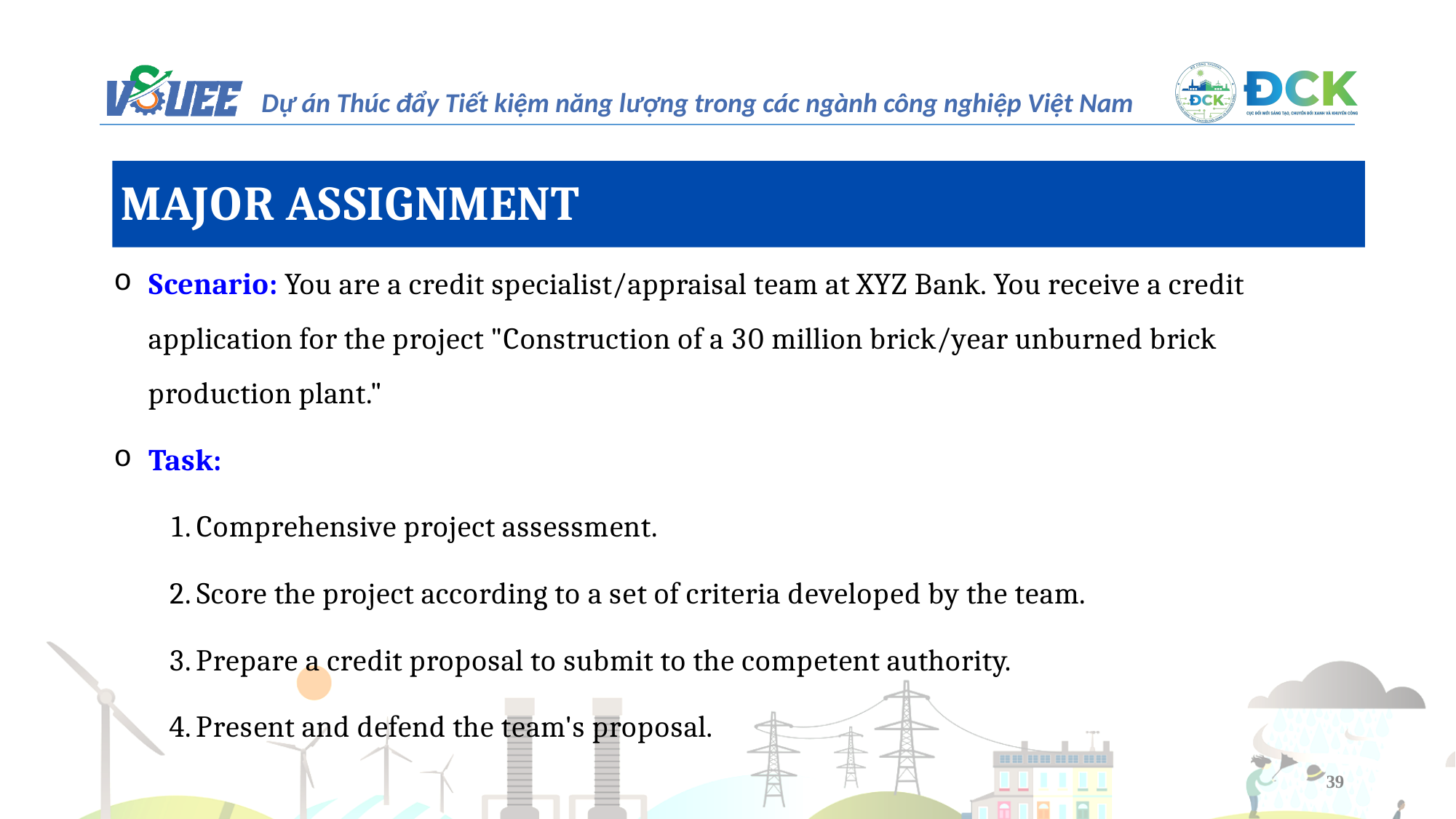

MAJOR ASSIGNMENT

Scenario: You are a credit specialist/appraisal team at XYZ Bank. You receive a credit application for the project "Construction of a 30 million brick/year unburned brick production plant."
Task:
Comprehensive project assessment.
Score the project according to a set of criteria developed by the team.
Prepare a credit proposal to submit to the competent authority.
Present and defend the team's proposal.
39